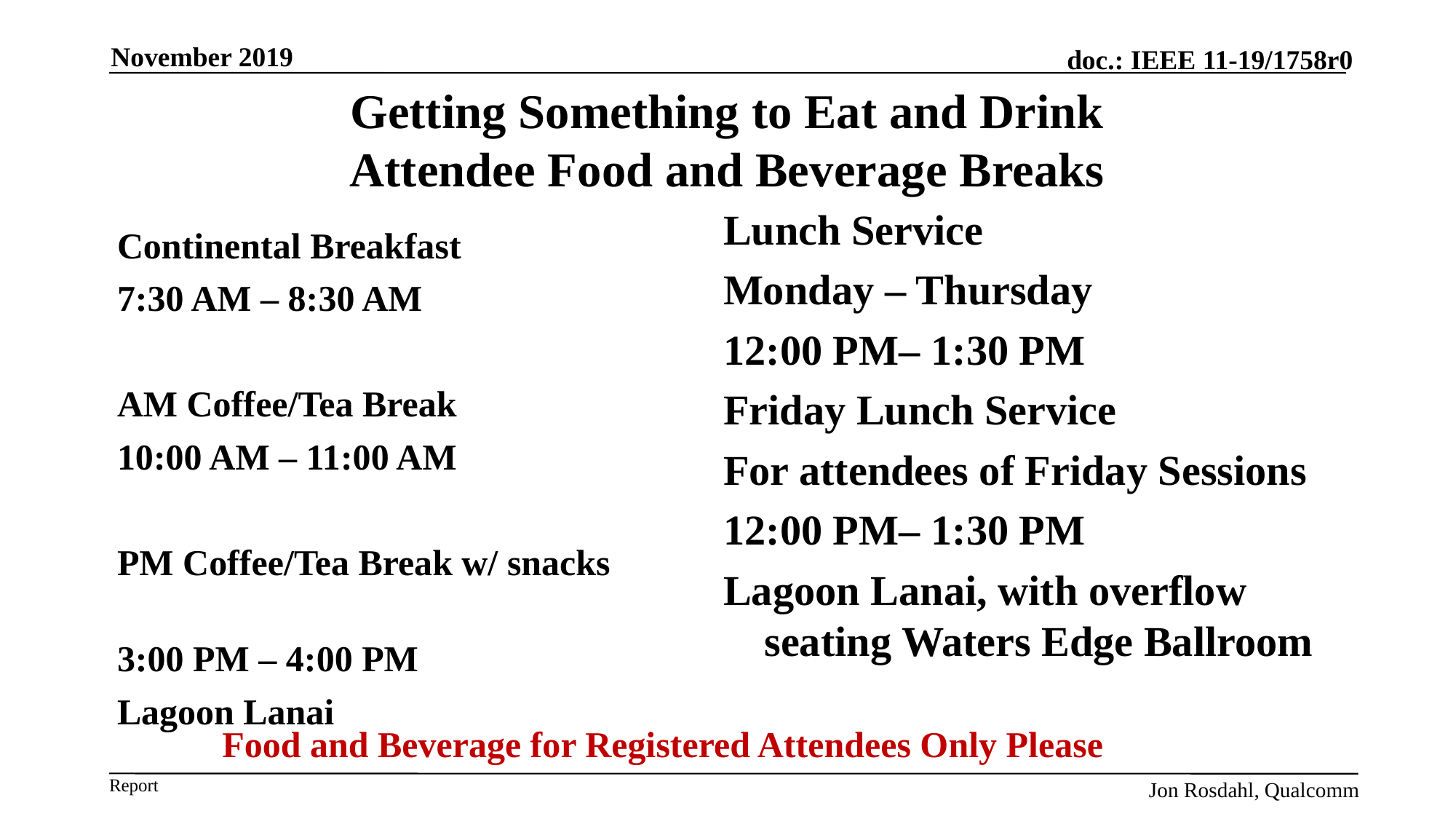

November 2019
# Getting Something to Eat and Drink Attendee Food and Beverage Breaks
Lunch Service
Monday – Thursday
12:00 PM– 1:30 PM
Friday Lunch Service
For attendees of Friday Sessions
12:00 PM– 1:30 PM
Lagoon Lanai, with overflow seating Waters Edge Ballroom

Continental Breakfast
7:30 AM – 8:30 AM

AM Coffee/Tea Break
10:00 AM – 11:00 AM

PM Coffee/Tea Break w/ snacks
3:00 PM – 4:00 PM
Lagoon Lanai
Food and Beverage for Registered Attendees Only Please
Jon Rosdahl, Qualcomm